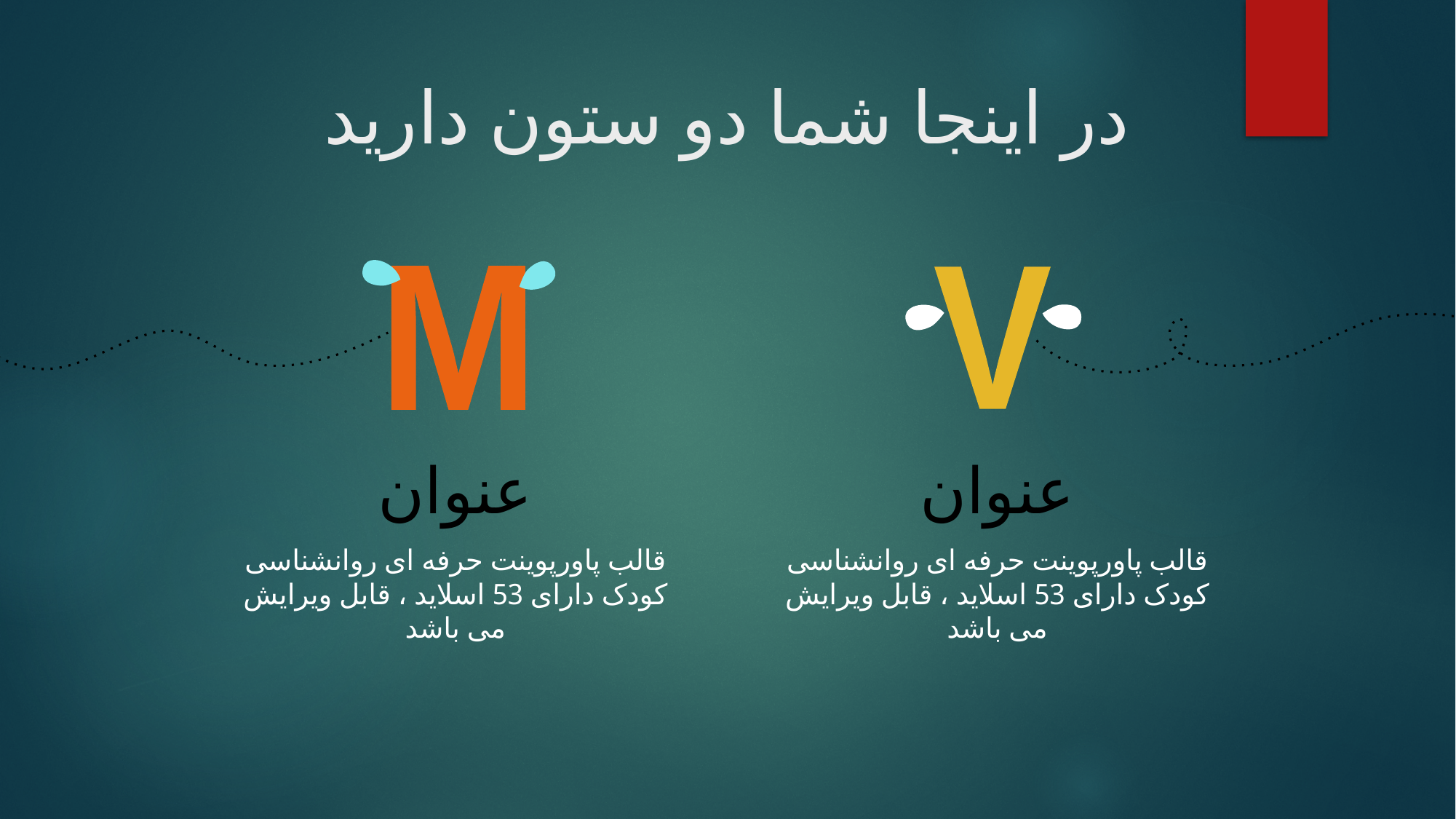

در اینجا شما دو ستون دارید

M
V

عنوان
# عنوان
قالب پاورپوينت حرفه ای روانشناسی کودک دارای 53 اسلاید ، قابل ویرایش می باشد
قالب پاورپوينت حرفه ای روانشناسی کودک دارای 53 اسلاید ، قابل ویرایش می باشد